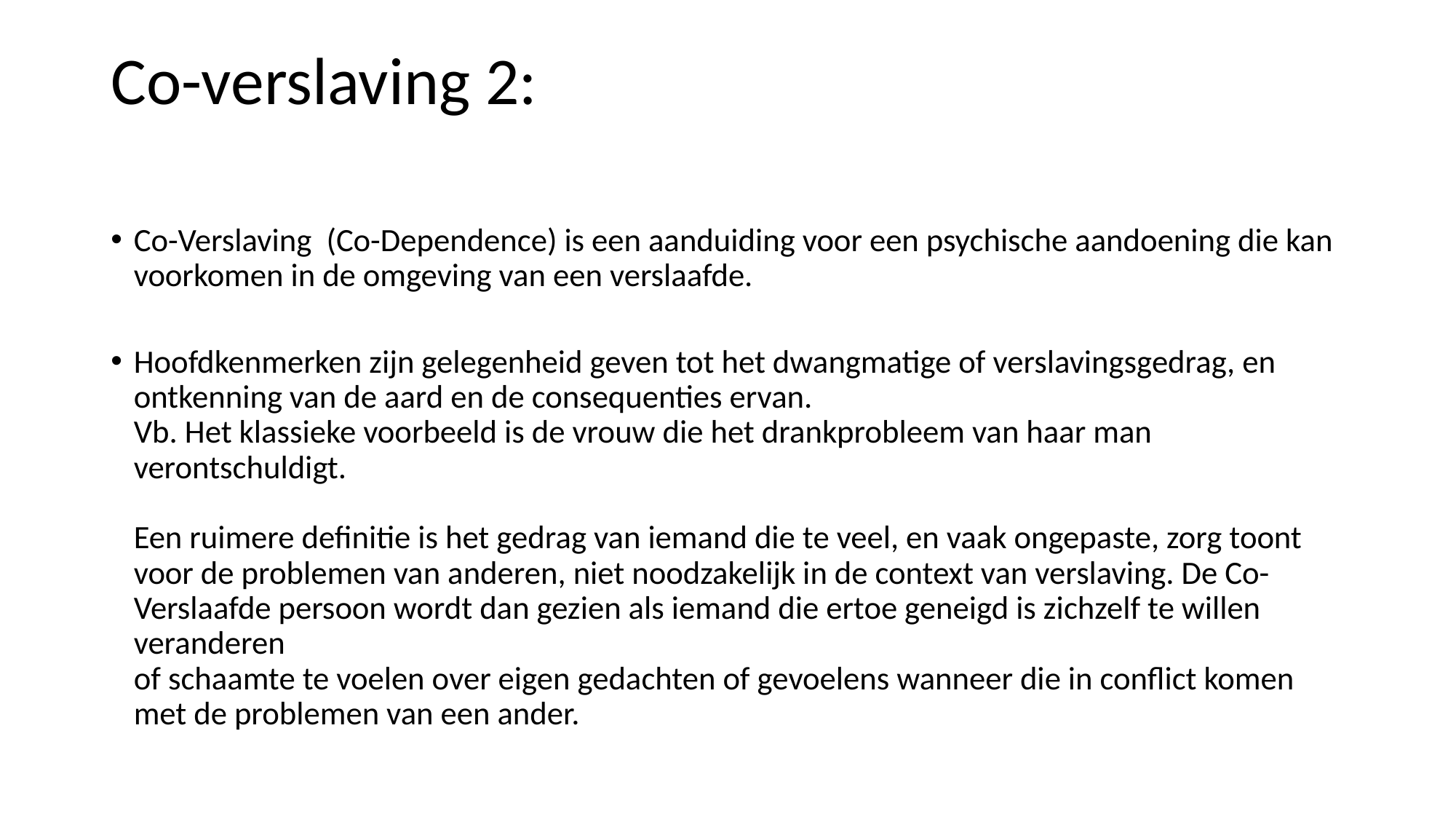

# Co-verslaving 2:
Co-Verslaving  (Co-Dependence) is een aanduiding voor een psychische aandoening die kan voorkomen in de omgeving van een verslaafde.
Hoofdkenmerken zijn gelegenheid geven tot het dwangmatige of verslavingsgedrag, en ontkenning van de aard en de consequenties ervan. 
Vb. Het klassieke voorbeeld is de vrouw die het drankprobleem van haar man verontschuldigt.
Een ruimere definitie is het gedrag van iemand die te veel, en vaak ongepaste, zorg toont voor de problemen van anderen, niet noodzakelijk in de context van verslaving. De Co-Verslaafde persoon wordt dan gezien als iemand die ertoe geneigd is zichzelf te willen veranderen 
of schaamte te voelen over eigen gedachten of gevoelens wanneer die in conflict komen met de problemen van een ander.